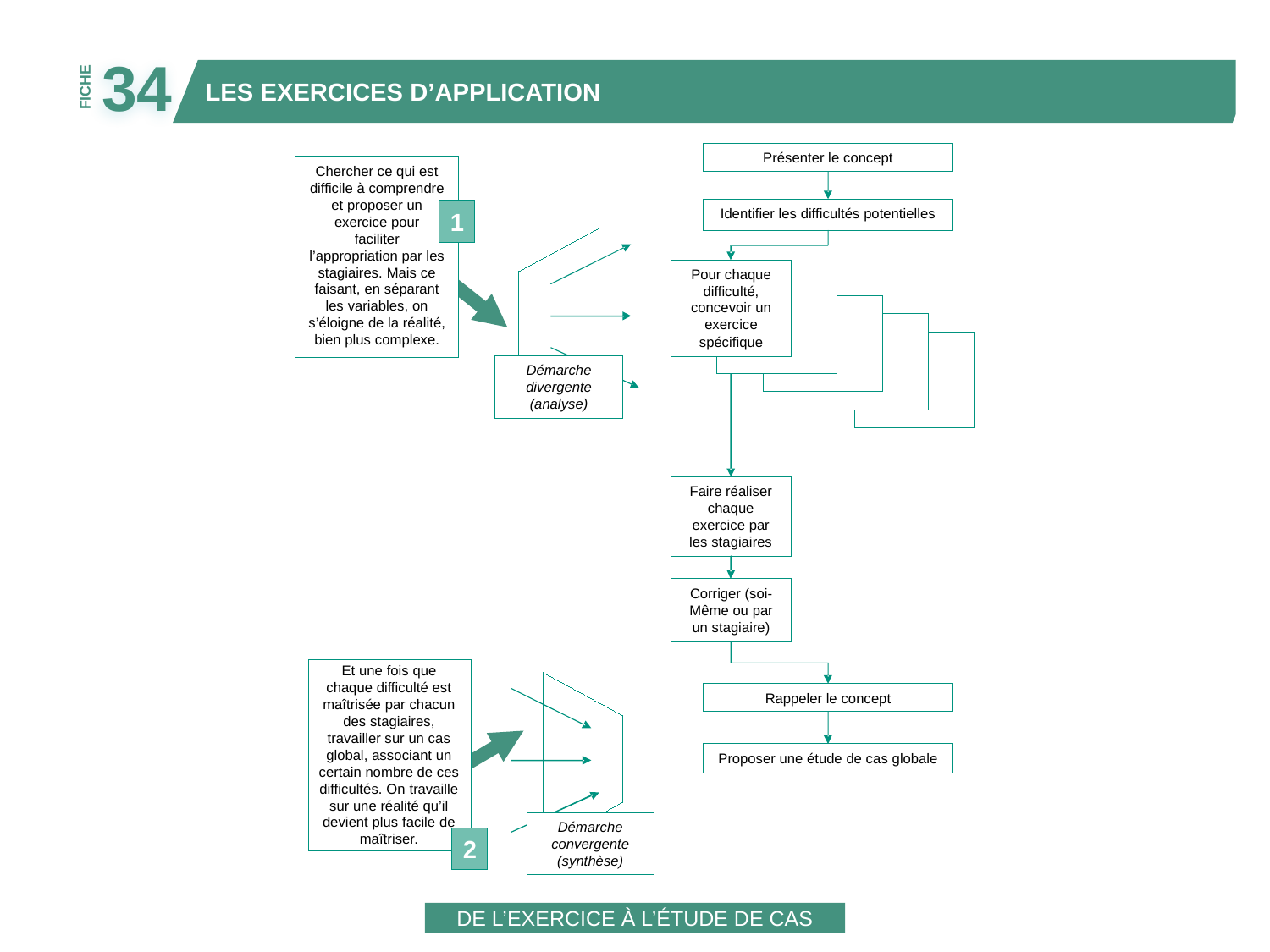

34

LES EXERCICES D’APPLICATION
FICHE

Présenter le concept

Chercher ce qui est
difficile à comprendre
et proposer un
exercice pour
faciliter
l’appropriation par les
stagiaires. Mais ce
faisant, en séparant
les variables, on
s’éloigne de la réalité,
bien plus complexe.

Identifier les difficultés potentielles
1

Pour chaque
difficulté,
concevoir un
exercice
spécifique

Démarche
divergente
(analyse)

Faire réaliser
chaque
exercice par
les stagiaires

Corriger (soi-
Même ou par
un stagiaire)

Et une fois que
chaque difficulté est
maîtrisée par chacun
des stagiaires,
travailler sur un cas
global, associant un
certain nombre de ces
difficultés. On travaille
sur une réalité qu’il
devient plus facile de
maîtriser.

Rappeler le concept

Proposer une étude de cas globale

Démarche
convergente
(synthèse)

2
DE L’EXERCICE À L’ÉTUDE DE CAS